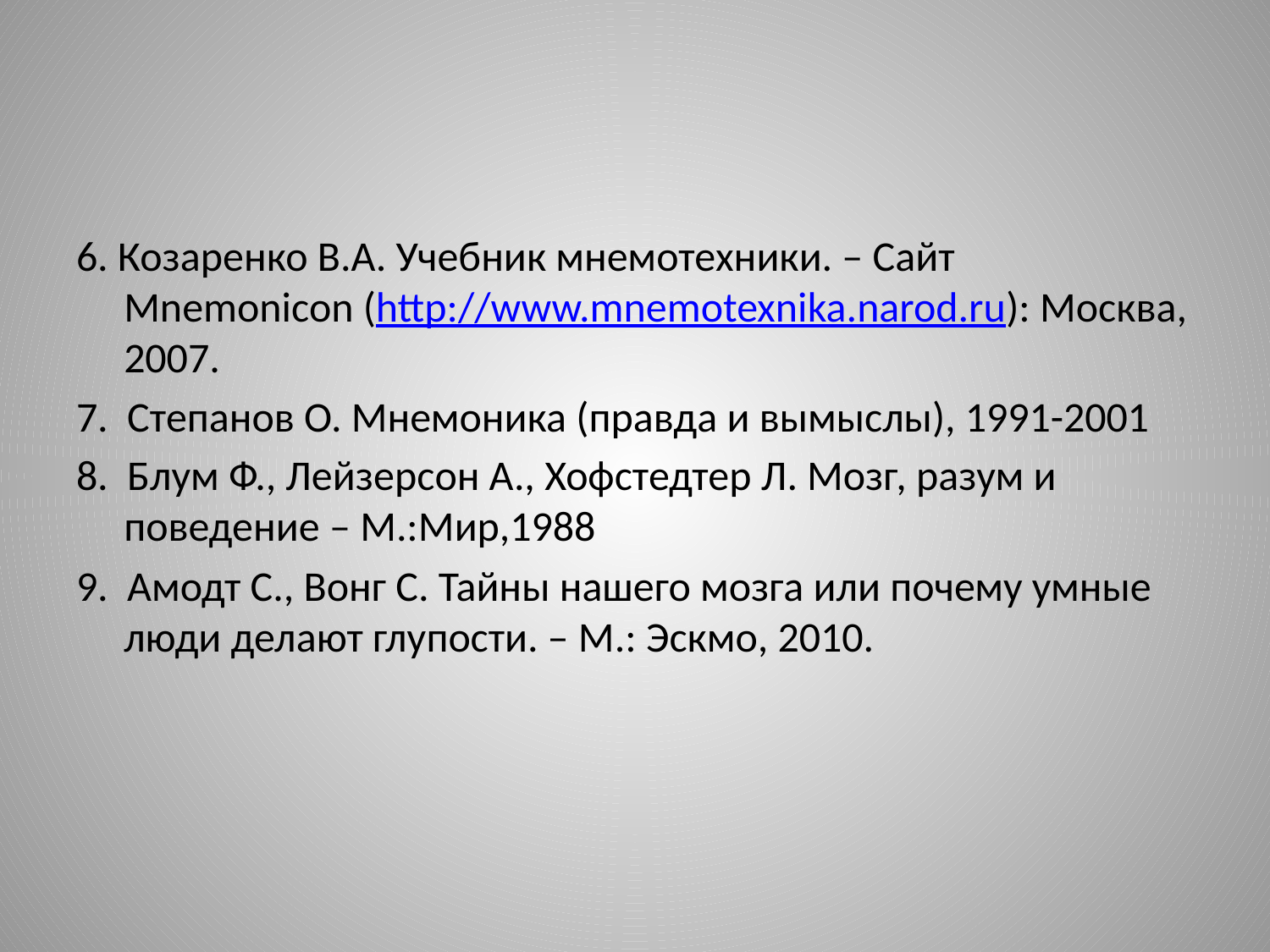

6. Козаренко В.А. Учебник мнемотехники. – Сайт Mnemonicon (http://www.mnemotexnika.narod.ru): Москва, 2007.
7.  Степанов О. Мнемоника (правда и вымыслы), 1991-2001
8.  Блум Ф., Лейзерсон А., Хофстедтер Л. Мозг, разум и поведение – М.:Мир,1988
9.  Амодт С., Вонг С. Тайны нашего мозга или почему умные люди делают глупости. – М.: Эскмо, 2010.